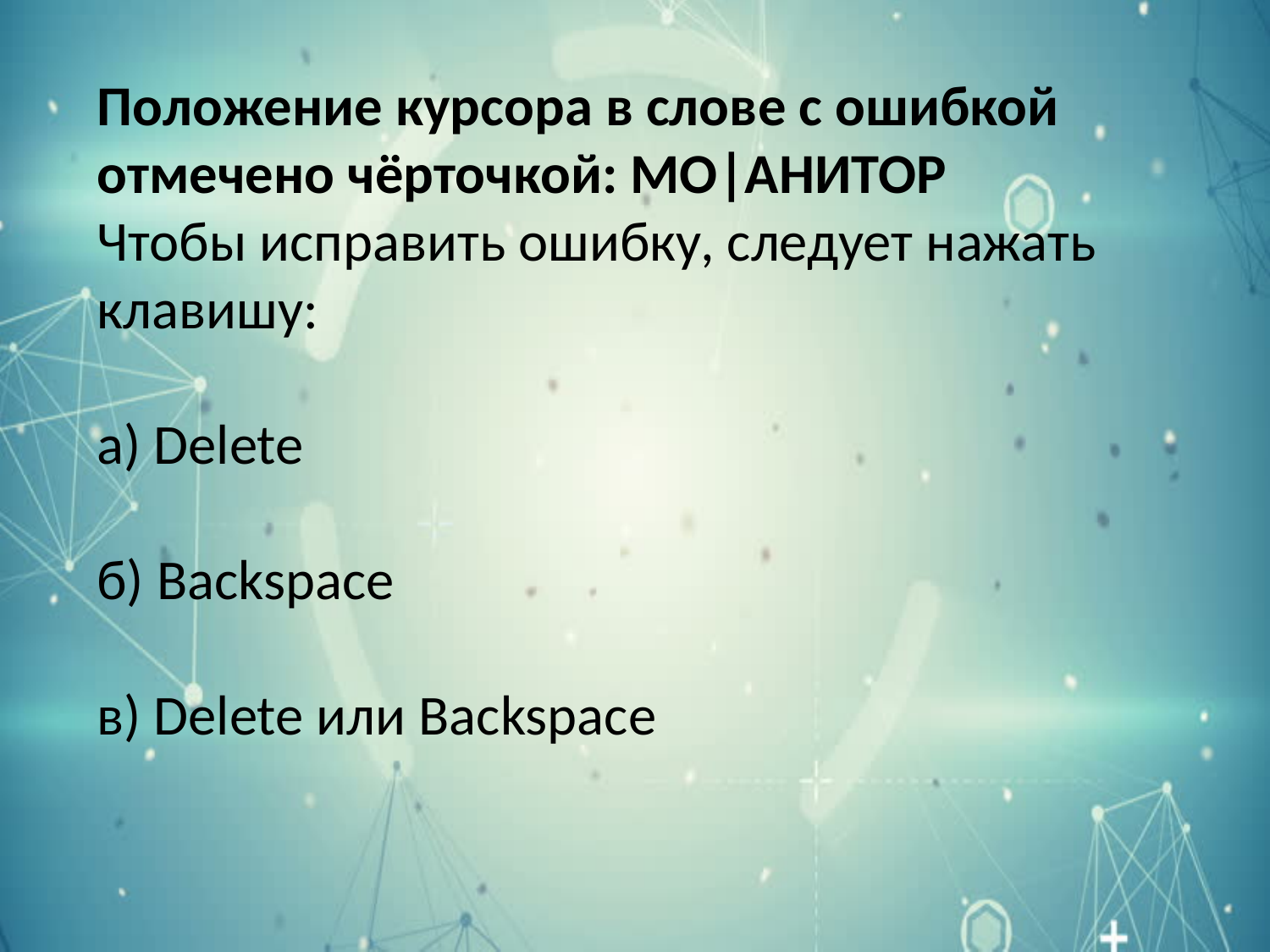

Положение курсора в слове с ошибкой отмечено чёрточкой: МО|АНИТОР
Чтобы исправить ошибку, следует нажать клавишу:

а) Delete

б) Backspace

в) Delete или Backspace